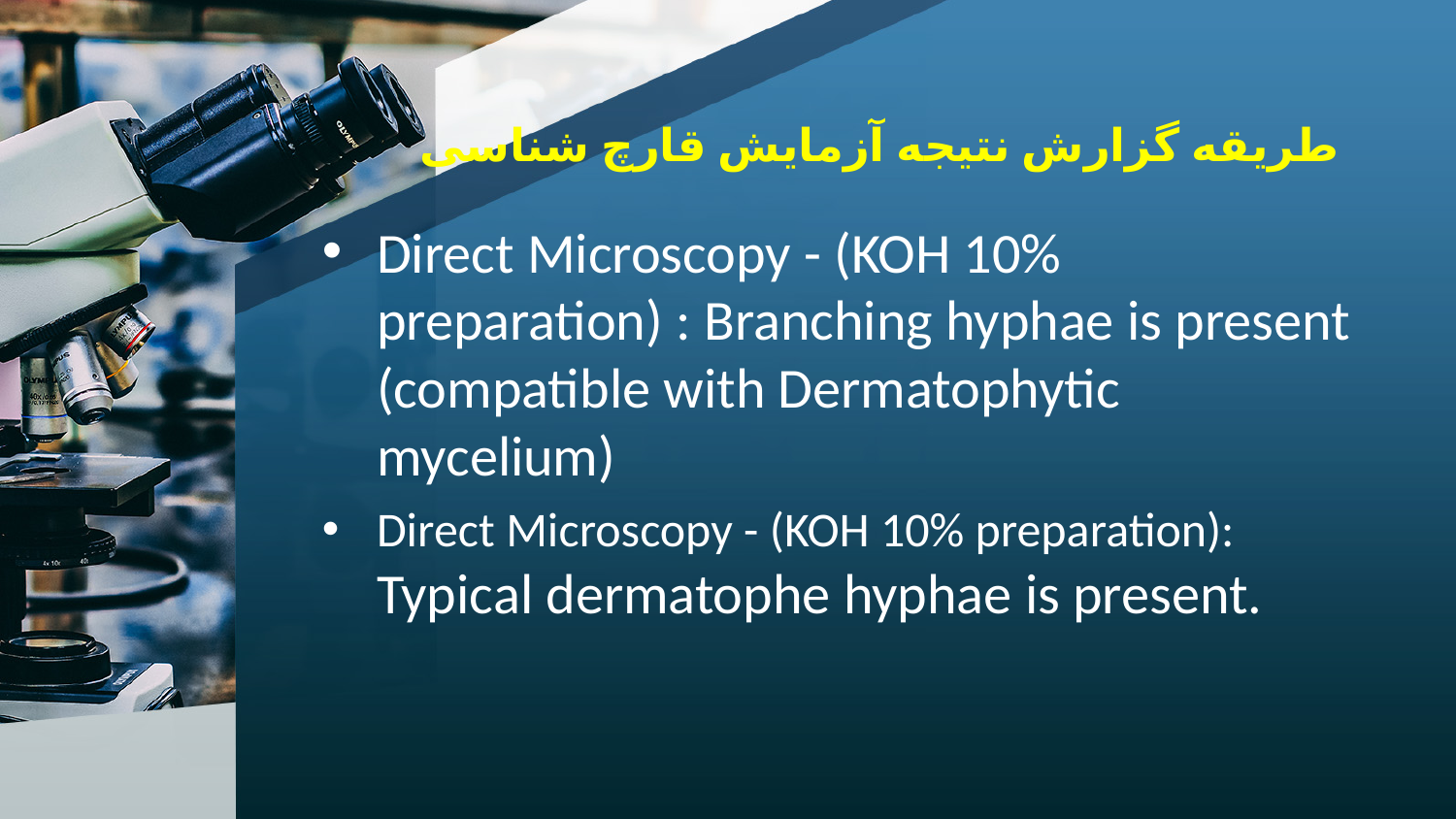

# طريقه گزارش نتيجه آزمايش قارچ شناسی
Direct Microscopy - (KOH 10%  preparation) : Branching hyphae is present  (compatible with Dermatophytic mycelium)
Direct Microscopy - (KOH 10% preparation): Typical dermatophe hyphae is present.